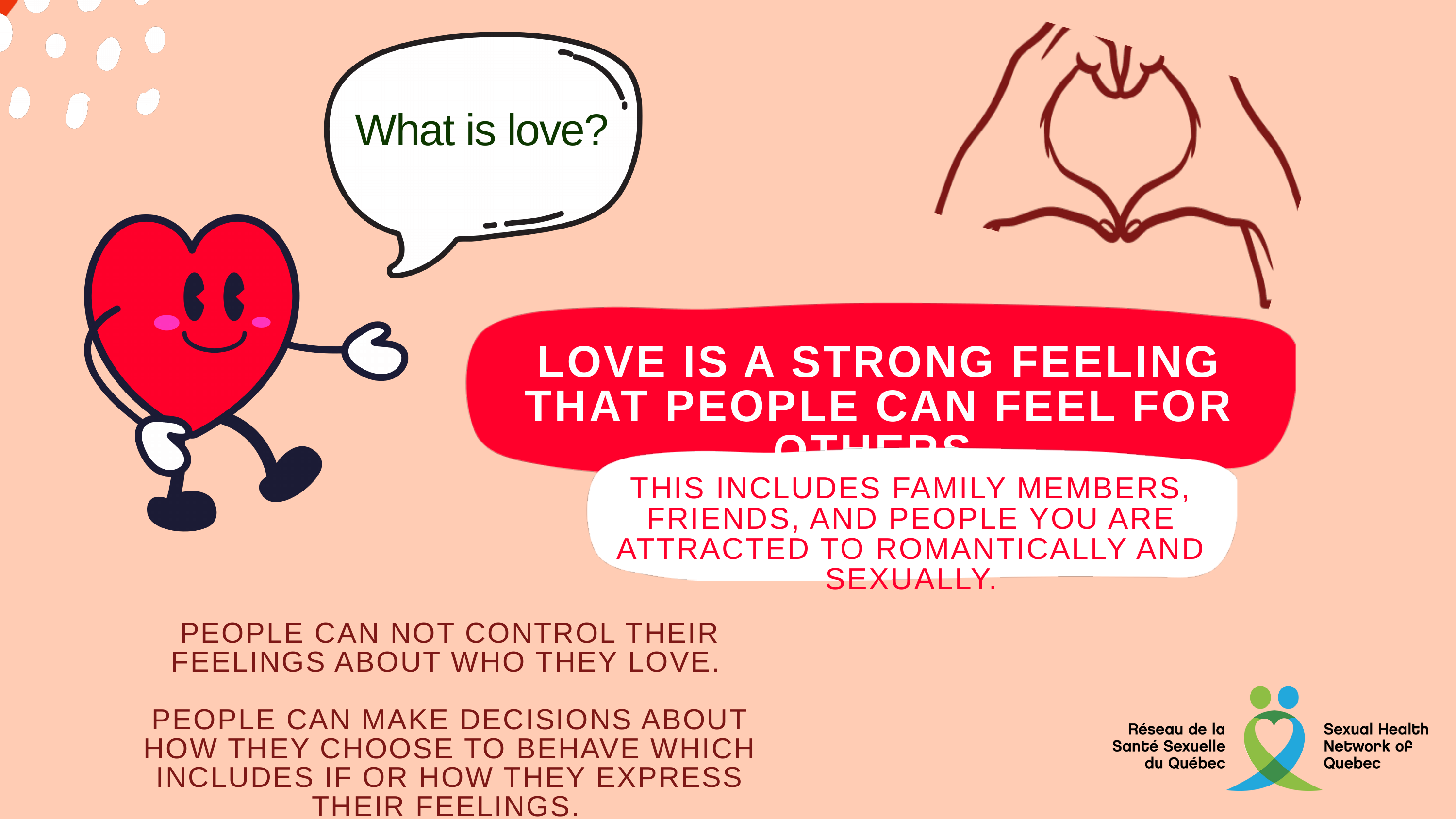

What is love?

LOVE IS A STRONG FEELING THAT PEOPLE CAN FEEL FOR OTHERS.

THIS INCLUDES FAMILY MEMBERS, FRIENDS, AND PEOPLE YOU ARE ATTRACTED TO ROMANTICALLY AND SEXUALLY.
PEOPLE CAN NOT CONTROL THEIR FEELINGS ABOUT WHO THEY LOVE.

PEOPLE CAN MAKE DECISIONS ABOUT HOW THEY CHOOSE TO BEHAVE WHICH INCLUDES IF OR HOW THEY EXPRESS THEIR FEELINGS.